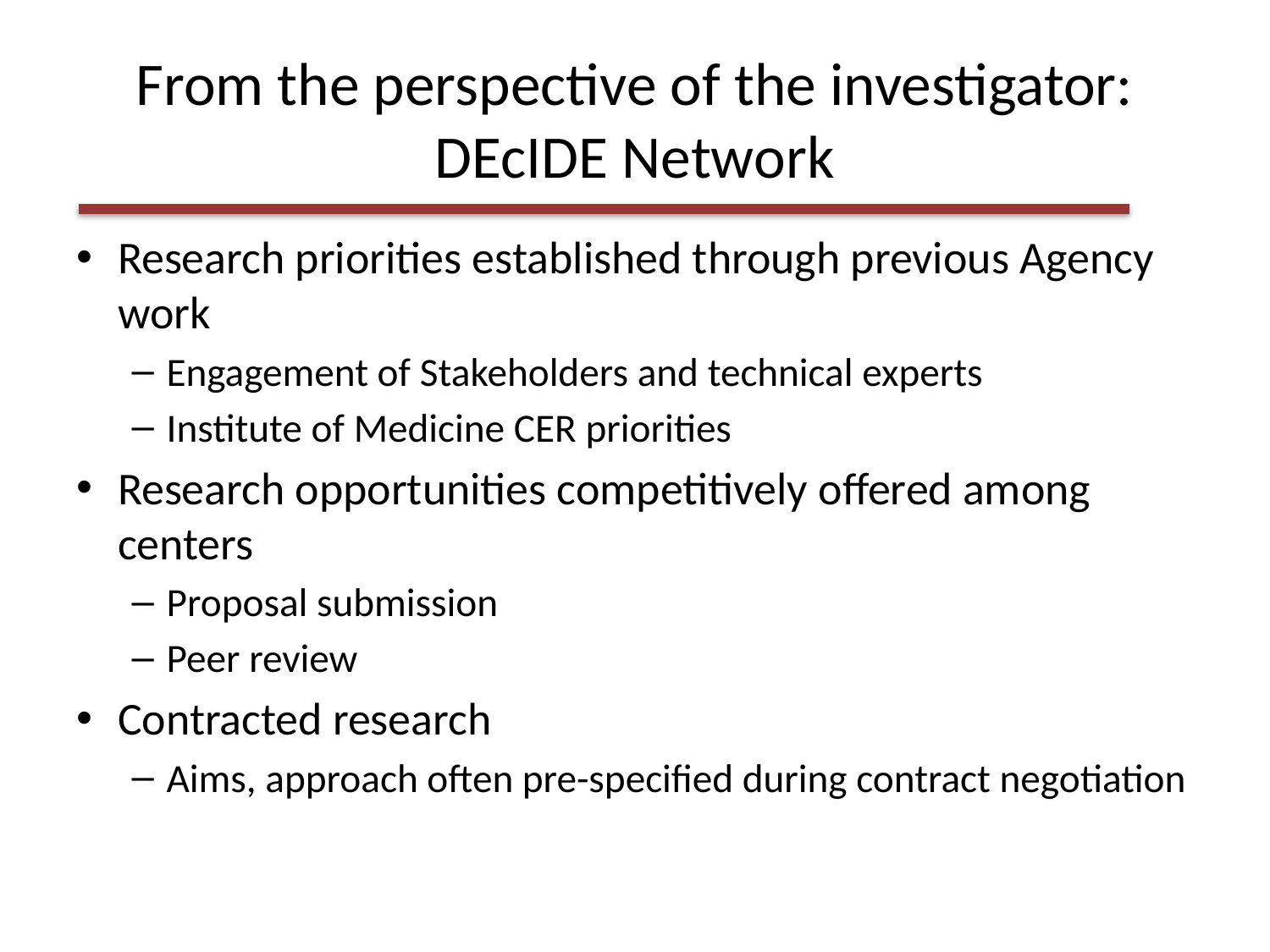

# From the perspective of the investigator: DEcIDE Network
Research priorities established through previous Agency work
Engagement of Stakeholders and technical experts
Institute of Medicine CER priorities
Research opportunities competitively offered among centers
Proposal submission
Peer review
Contracted research
Aims, approach often pre-specified during contract negotiation